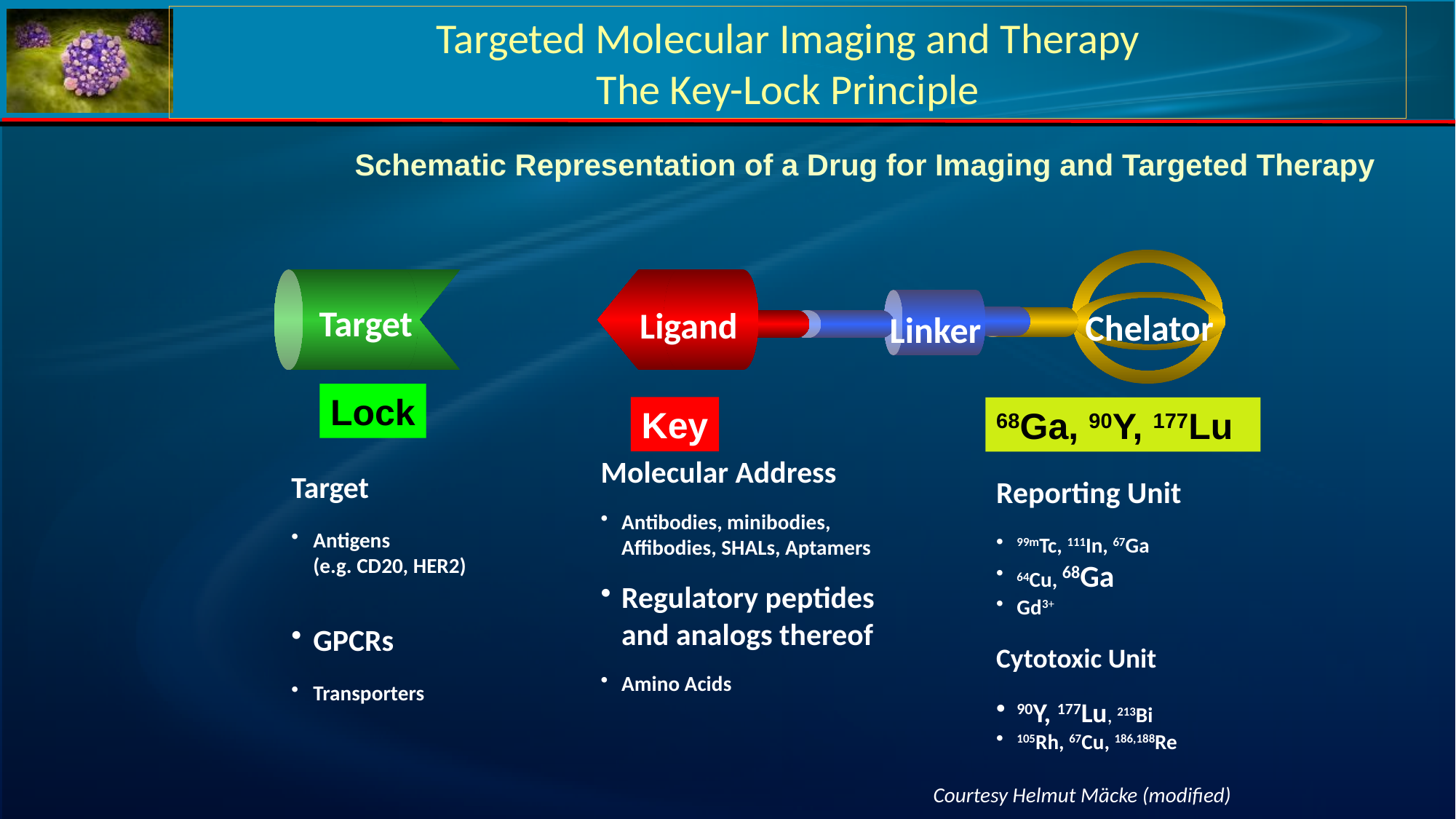

Targeted Molecular Imaging and Therapy
The Key-Lock Principle
Schematic Representation of a Drug for Imaging and Targeted Therapy

Chelator

Ligand
Linker

Target
Lock
Key
68Ga, 90Y, 177Lu
Molecular Address

Antibodies, minibodies, Affibodies, SHALs, Aptamers

Regulatory peptides and analogs thereof

Amino Acids
Target

Antigens
(e.g. CD20, HER2)

GPCRs

Transporters
Reporting Unit

99mTc, 111In, 67Ga
64Cu, 68Ga
Gd3+

Cytotoxic Unit

90Y, 177Lu, 213Bi
105Rh, 67Cu, 186,188Re
Courtesy Helmut Mäcke (modified)